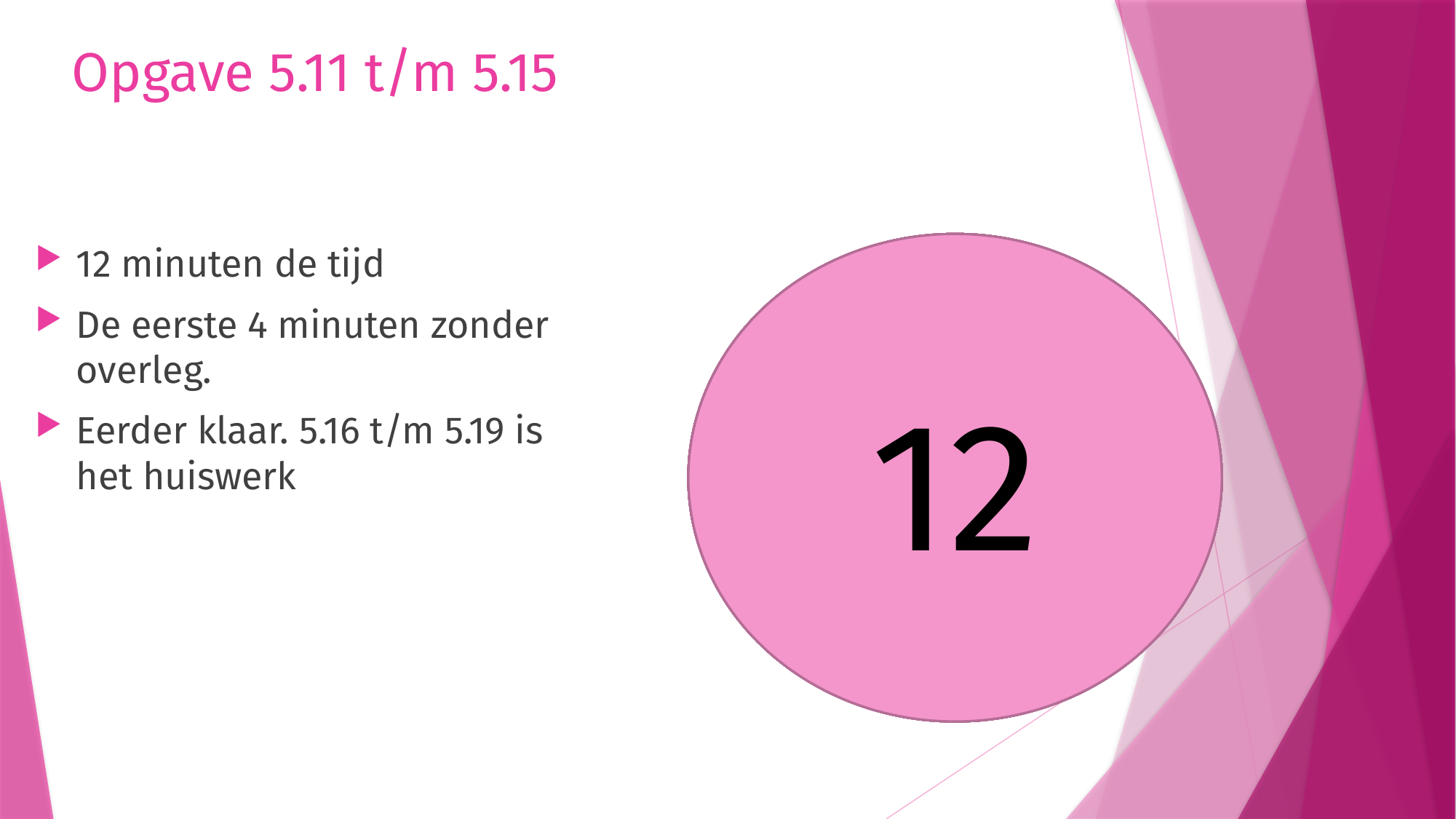

# Opgave 5.11 t/m 5.15
12 minuten de tijd
De eerste 4 minuten zonder overleg.
Eerder klaar. 5.16 t/m 5.19 is het huiswerk
12
11
10
8
9
5
6
7
4
3
1
2